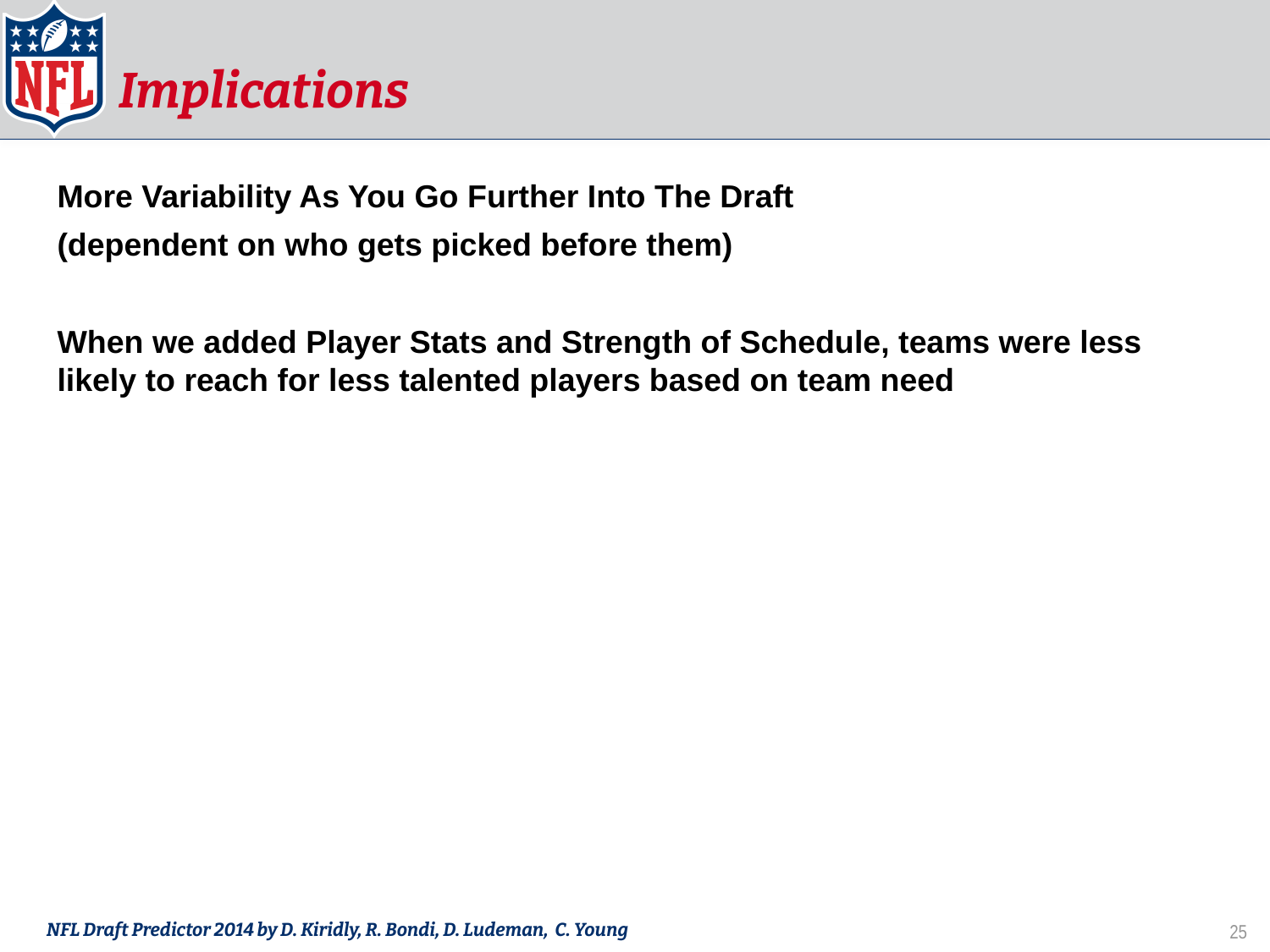

# Implications
More Variability As You Go Further Into The Draft
(dependent on who gets picked before them)

When we added Player Stats and Strength of Schedule, teams were less likely to reach for less talented players based on team need